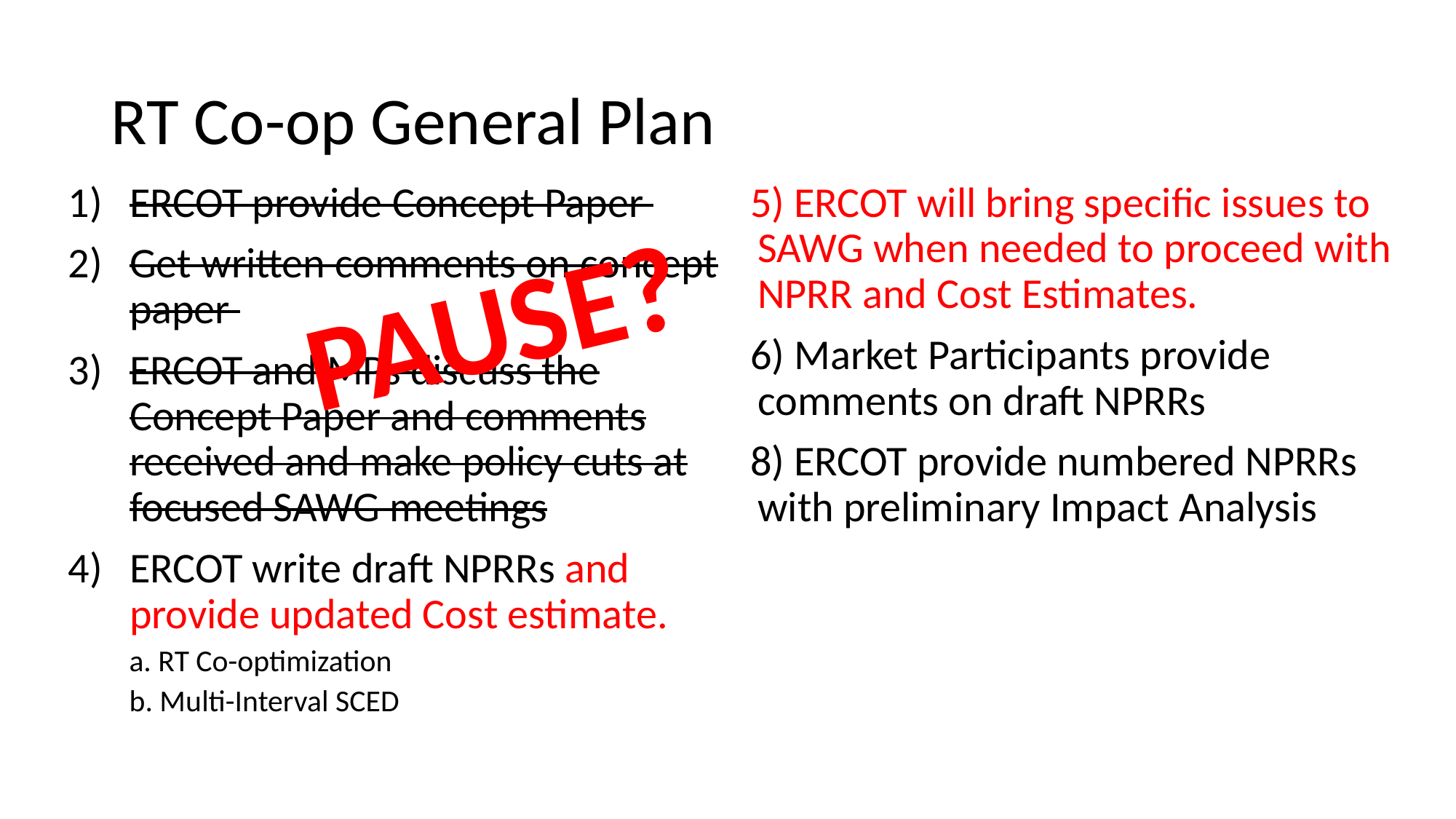

# RT Co-op General Plan
ERCOT provide Concept Paper
Get written comments on concept paper
ERCOT and MPs discuss the Concept Paper and comments received and make policy cuts at focused SAWG meetings
ERCOT write draft NPRRs and provide updated Cost estimate.
a. RT Co-optimization
b. Multi-Interval SCED
5) ERCOT will bring specific issues to SAWG when needed to proceed with NPRR and Cost Estimates.
6) Market Participants provide comments on draft NPRRs
8) ERCOT provide numbered NPRRs with preliminary Impact Analysis
PAUSE?